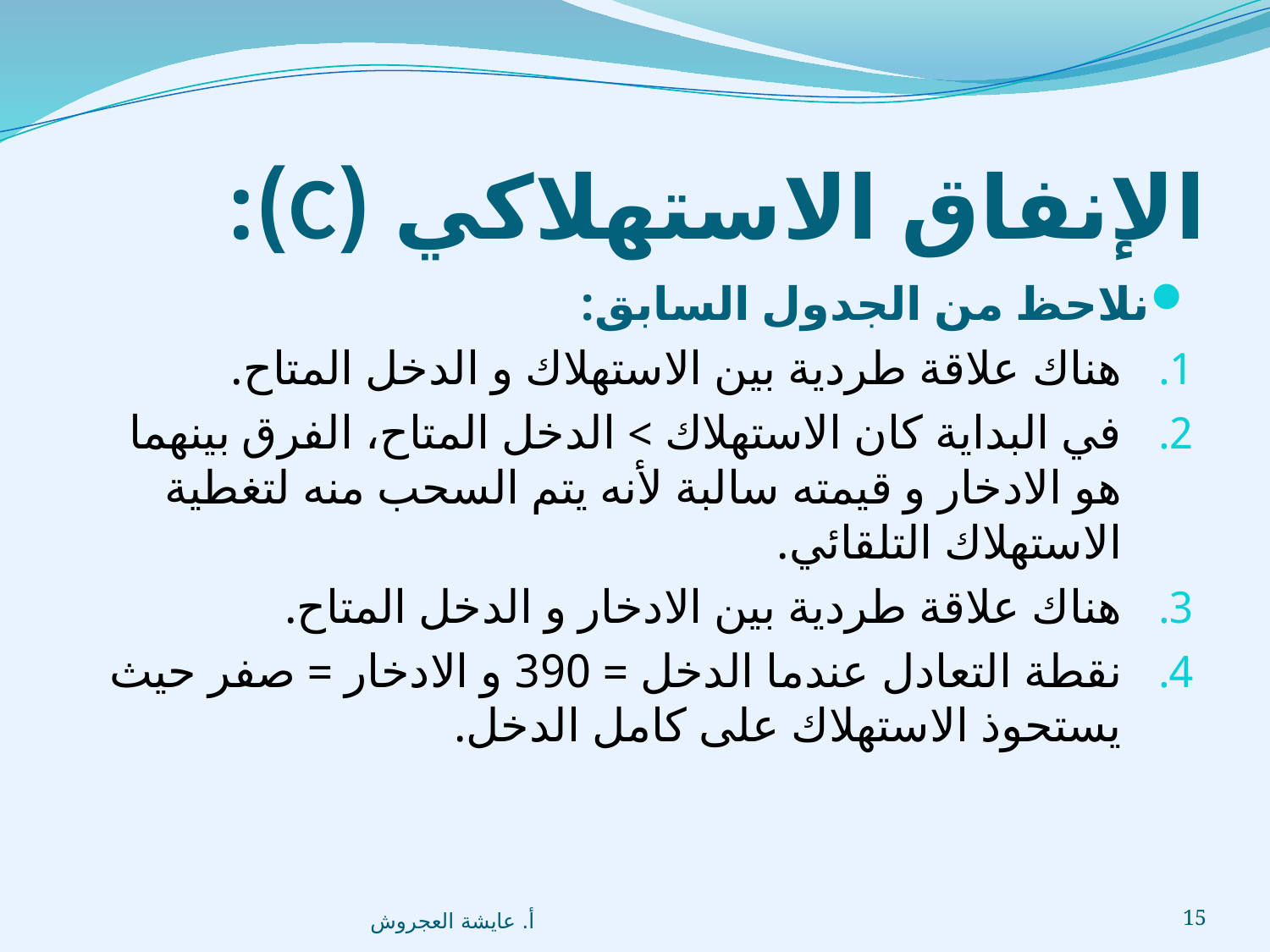

# الإنفاق الاستهلاكي (C):
نلاحظ من الجدول السابق:
هناك علاقة طردية بين الاستهلاك و الدخل المتاح.
في البداية كان الاستهلاك > الدخل المتاح، الفرق بينهما هو الادخار و قيمته سالبة لأنه يتم السحب منه لتغطية الاستهلاك التلقائي.
هناك علاقة طردية بين الادخار و الدخل المتاح.
نقطة التعادل عندما الدخل = 390 و الادخار = صفر حيث يستحوذ الاستهلاك على كامل الدخل.
أ. عايشة العجروش
15